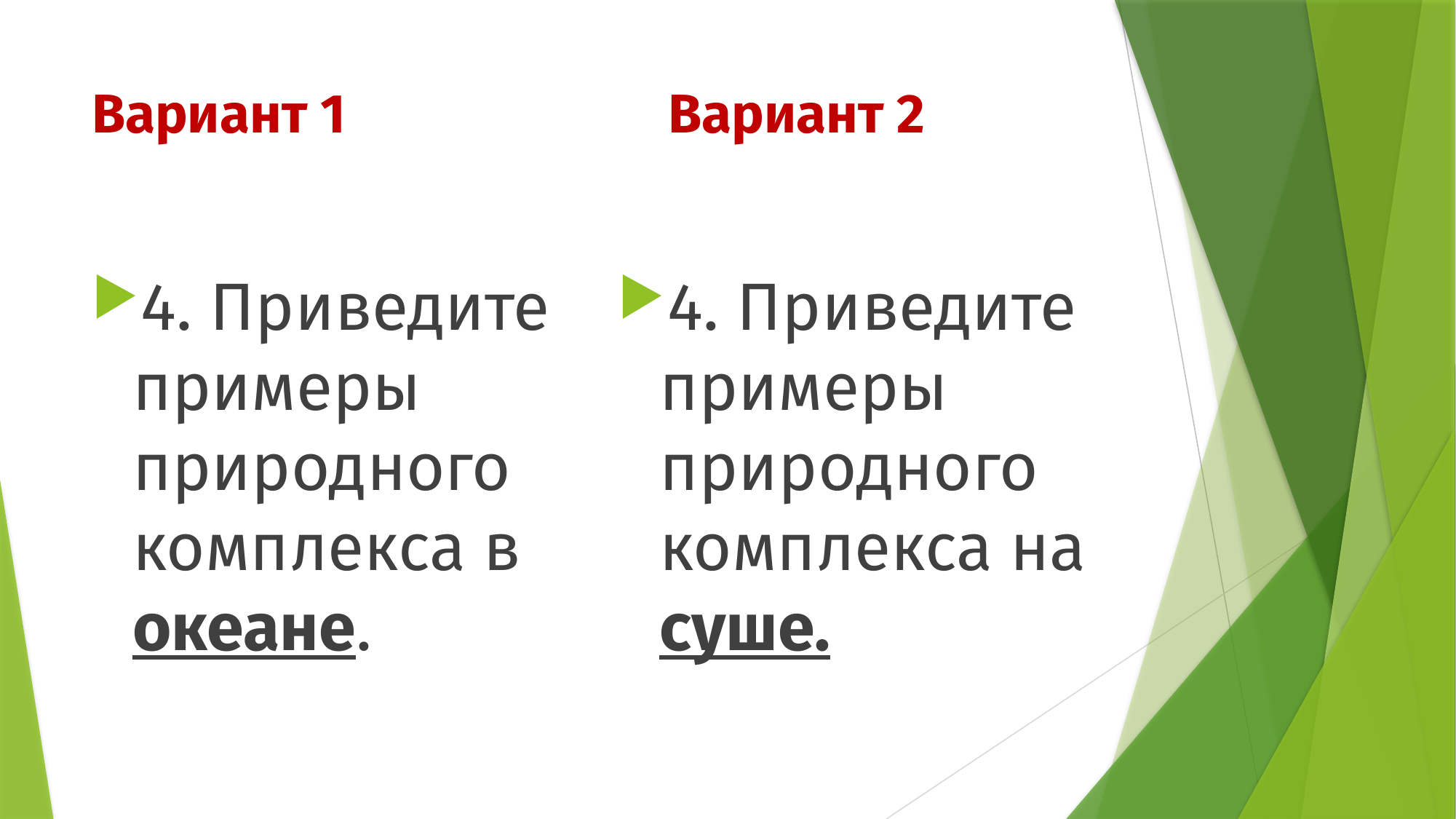

# Вариант 1                         Вариант 2
4. Приведите примеры природного комплекса в океане.
4. Приведите примеры природного комплекса на суше.